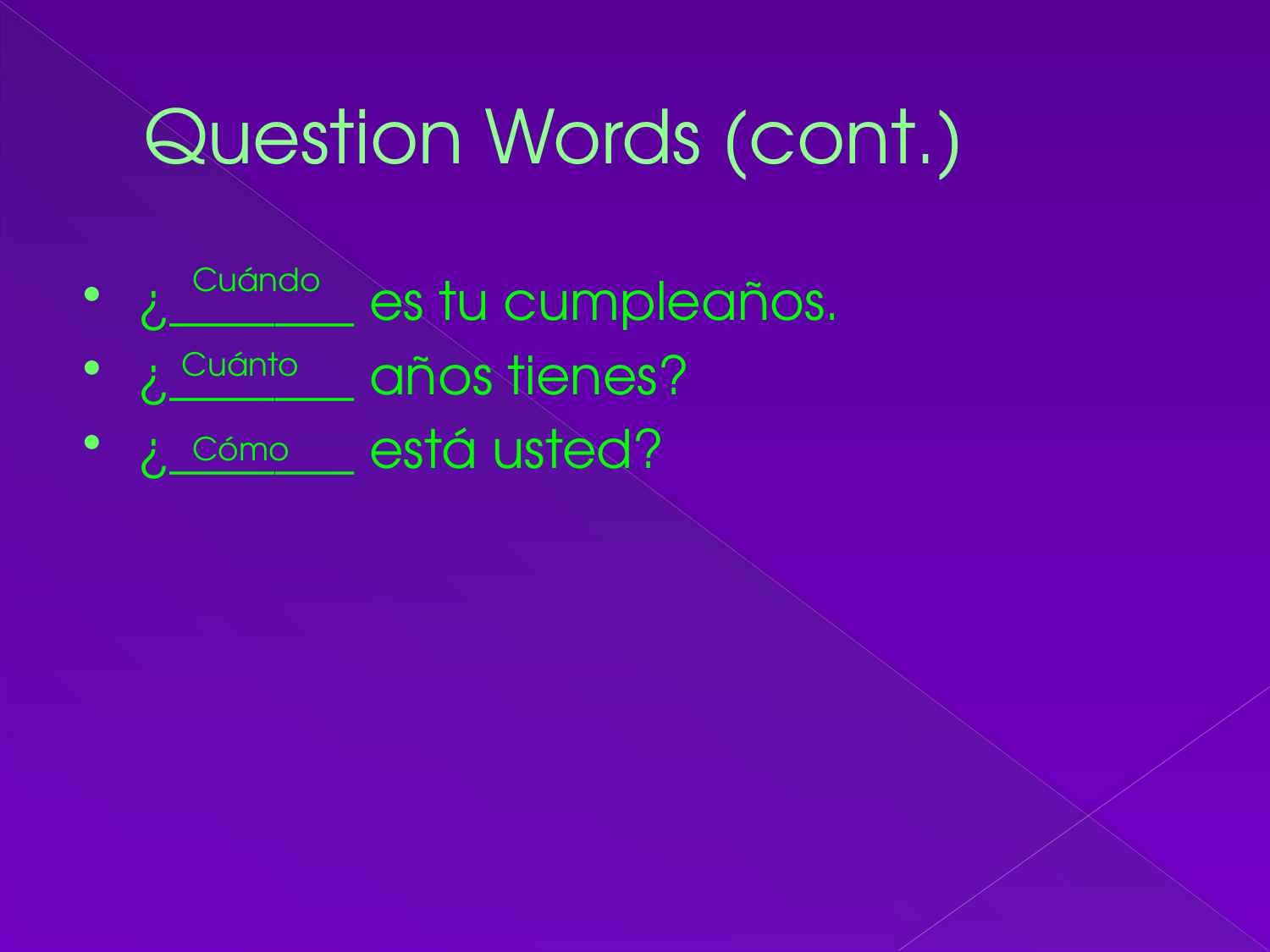

# Question Words (cont.)
Cuándo
¿_______ es tu cumpleaños.
¿_______ años tienes?
¿_______ está usted?
Cuánto
Cómo